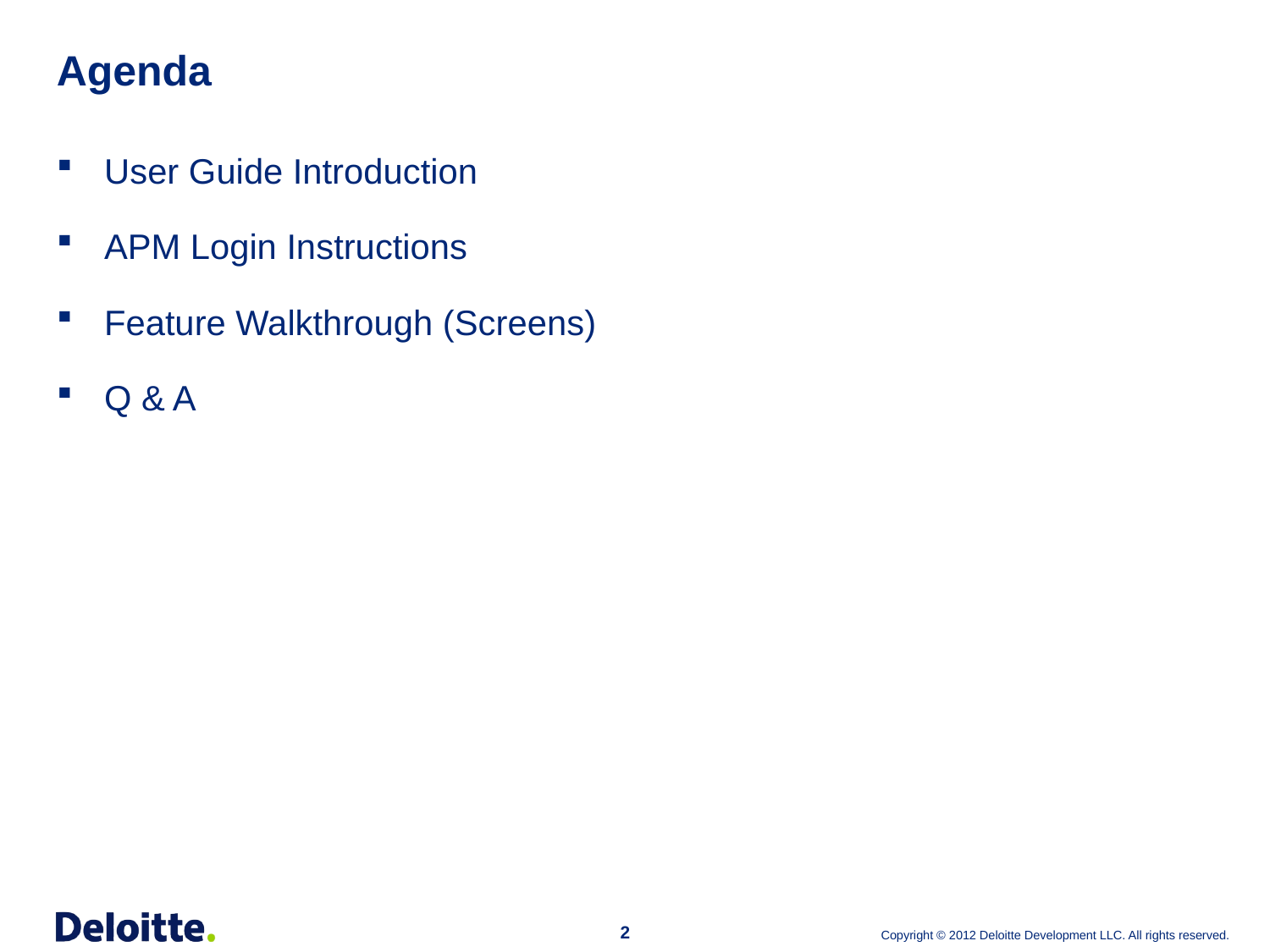

Agenda
User Guide Introduction
APM Login Instructions
Feature Walkthrough (Screens)
Q & A